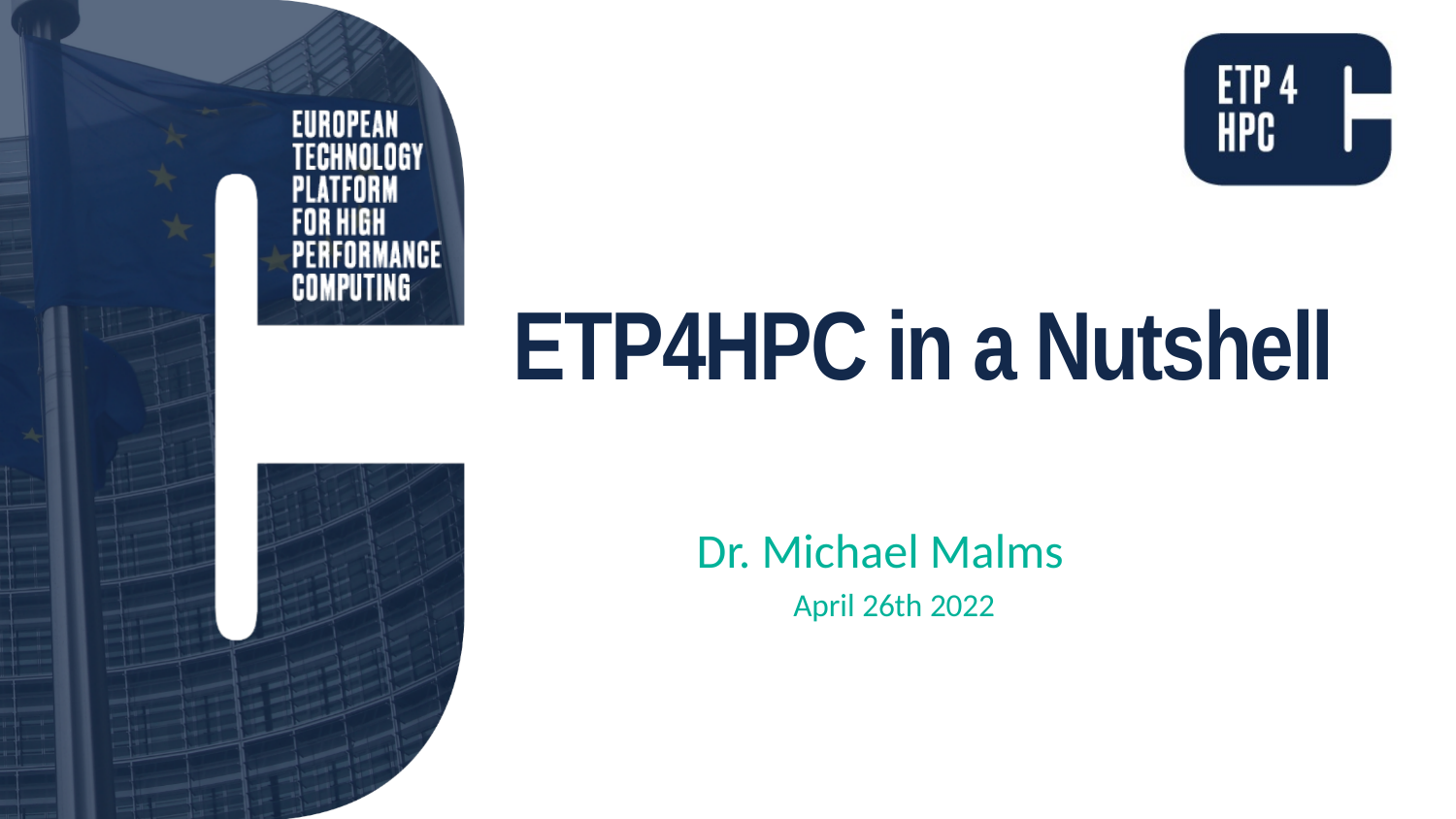

# ETP4HPC in a Nutshell
Dr. Michael Malms
April 26th 2022